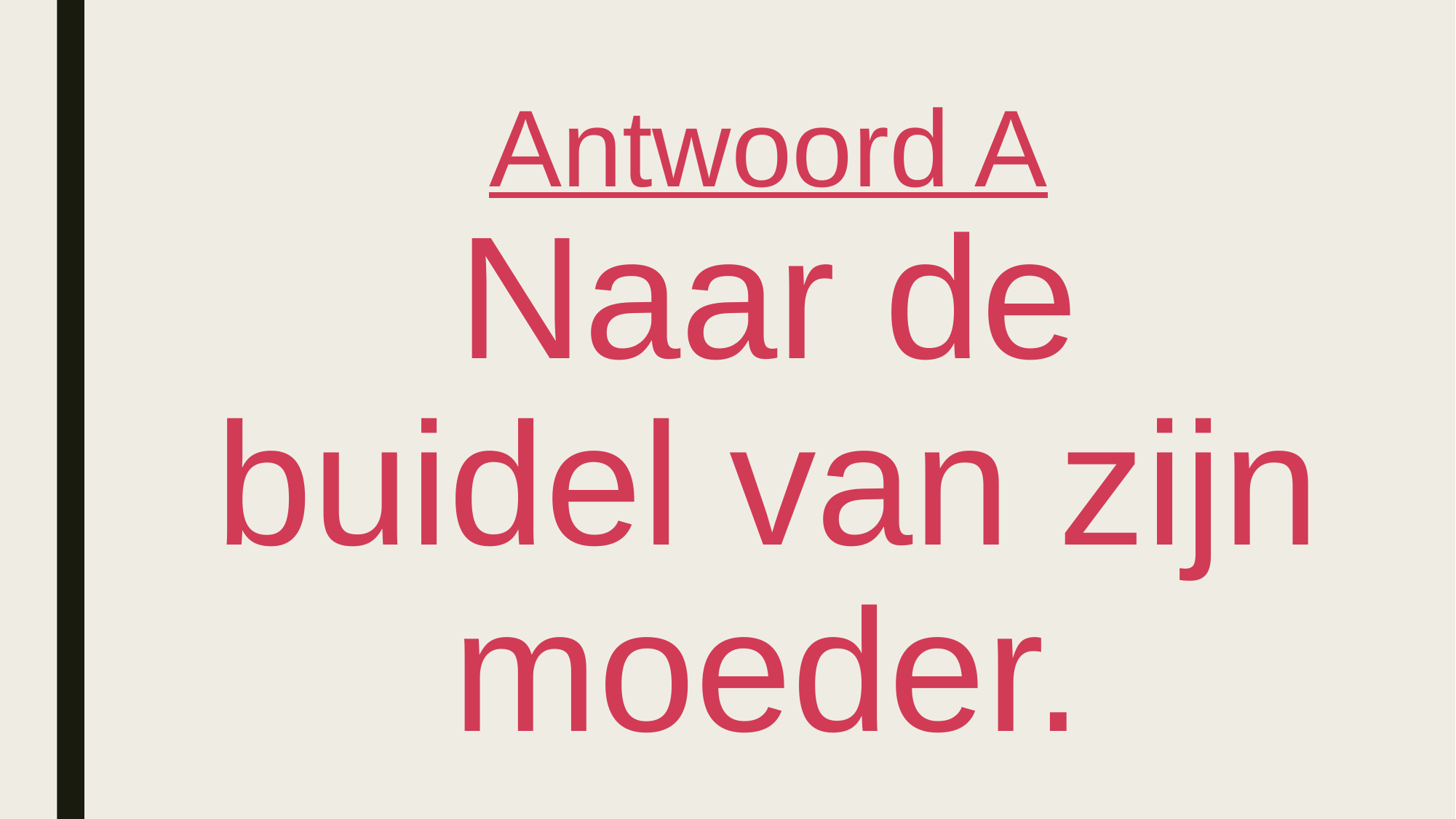

# Antwoord A Naar de buidel van zijn moeder.